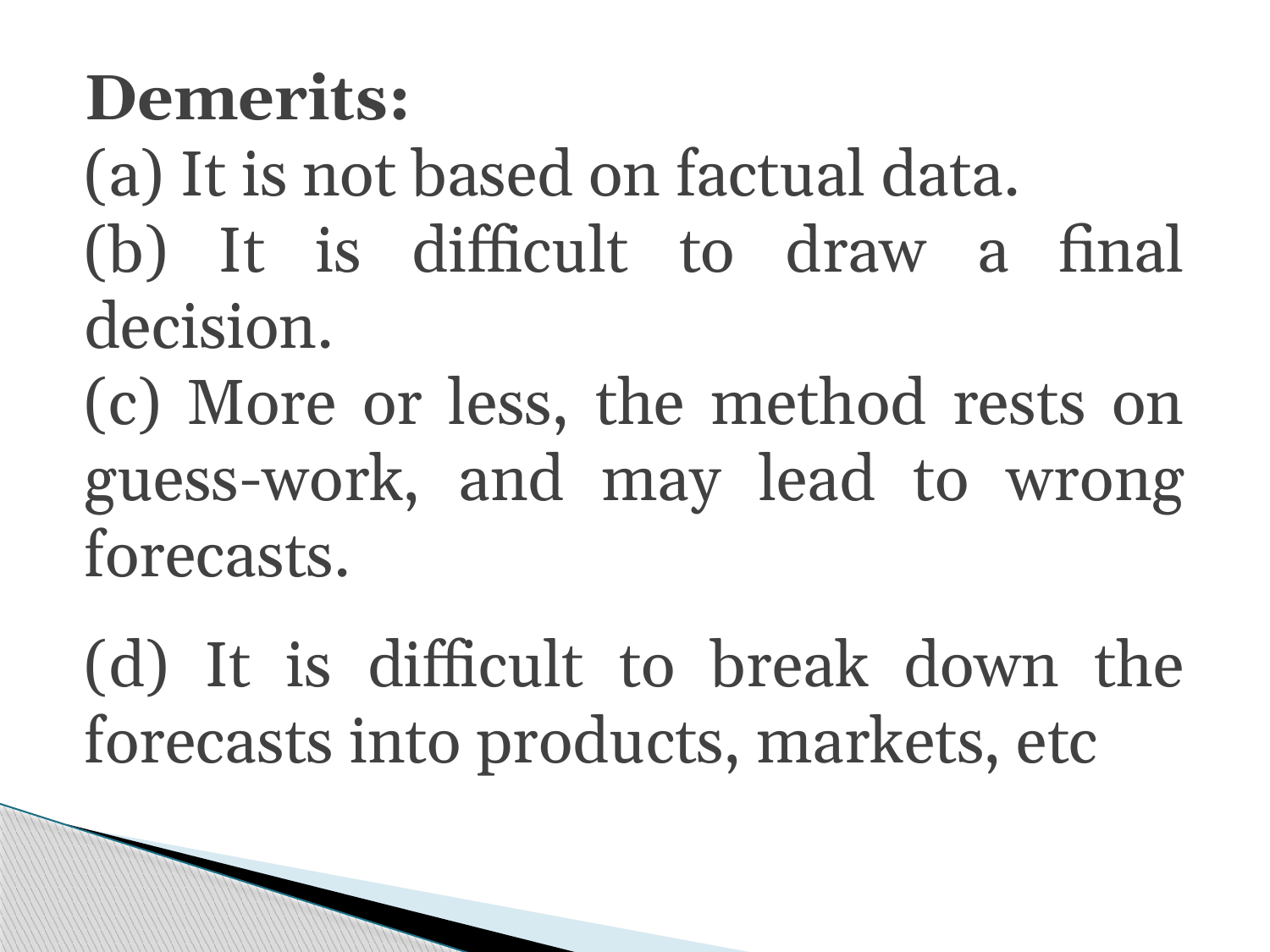

Demerits:
(a) It is not based on factual data.
(b) It is difficult to draw a final decision.
(c) More or less, the method rests on guess-work, and may lead to wrong forecasts.

(d) It is difficult to break down the forecasts into products, markets, etc